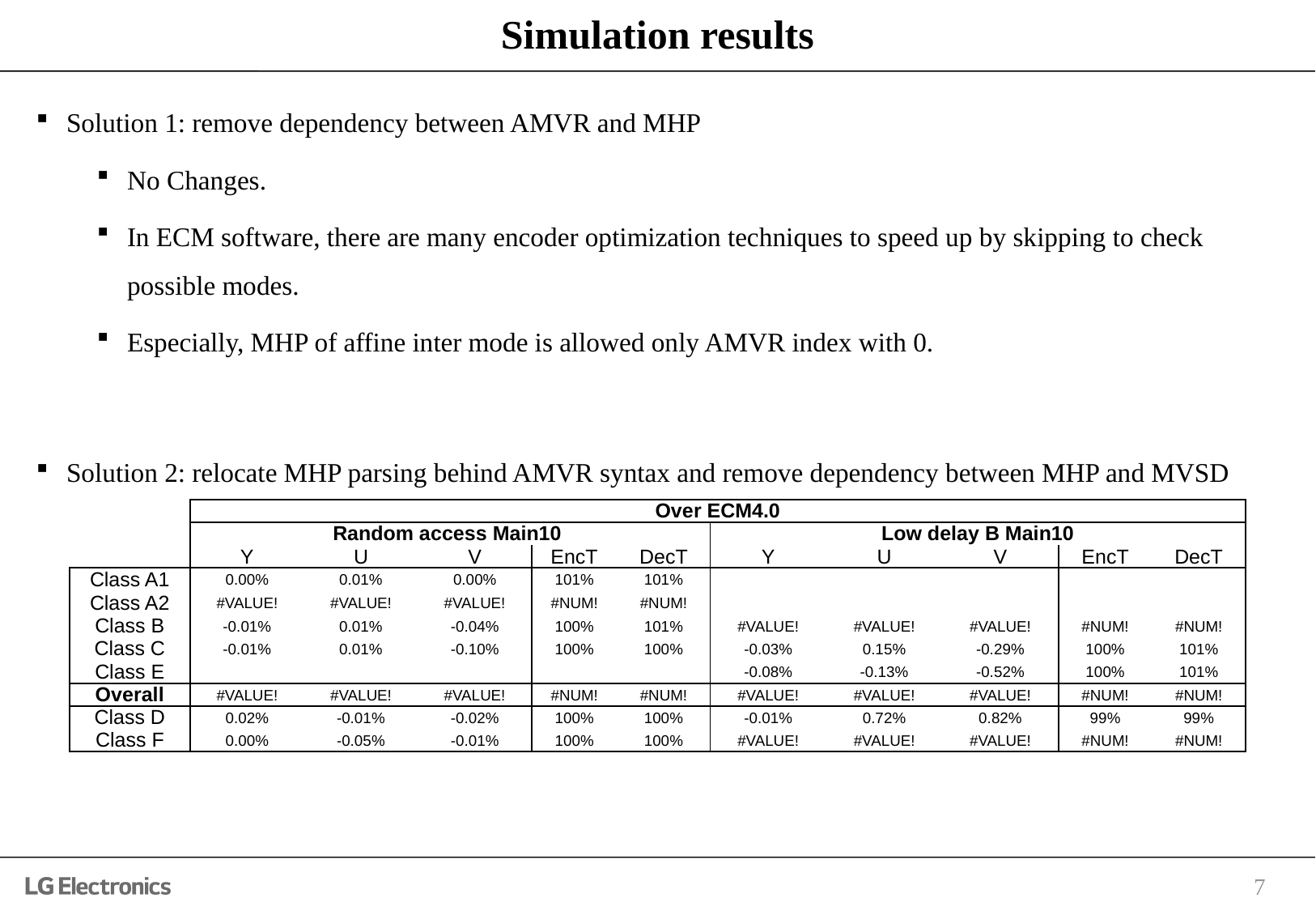

# Simulation results
Solution 1: remove dependency between AMVR and MHP
No Changes.
In ECM software, there are many encoder optimization techniques to speed up by skipping to check possible modes.
Especially, MHP of affine inter mode is allowed only AMVR index with 0.

Solution 2: relocate MHP parsing behind AMVR syntax and remove dependency between MHP and MVSD

|  | Over ECM4.0 |  |  |  |  |  |  |  |  |  |
| --- | --- | --- | --- | --- | --- | --- | --- | --- | --- | --- |
|  | Random access Main10 |  |  |  |  | Low delay B Main10 |  |  |  |  |
|  | Y | U | V | EncT | DecT | Y | U | V | EncT | DecT |
| Class A1 | 0.00% | 0.01% | 0.00% | 101% | 101% |  |  |  |  |  |
| Class A2 | #VALUE! | #VALUE! | #VALUE! | #NUM! | #NUM! |  |  |  |  |  |
| Class B | -0.01% | 0.01% | -0.04% | 100% | 101% | #VALUE! | #VALUE! | #VALUE! | #NUM! | #NUM! |
| Class C | -0.01% | 0.01% | -0.10% | 100% | 100% | -0.03% | 0.15% | -0.29% | 100% | 101% |
| Class E |  |  |  |  |  | -0.08% | -0.13% | -0.52% | 100% | 101% |
| Overall | #VALUE! | #VALUE! | #VALUE! | #NUM! | #NUM! | #VALUE! | #VALUE! | #VALUE! | #NUM! | #NUM! |
| Class D | 0.02% | -0.01% | -0.02% | 100% | 100% | -0.01% | 0.72% | 0.82% | 99% | 99% |
| Class F | 0.00% | -0.05% | -0.01% | 100% | 100% | #VALUE! | #VALUE! | #VALUE! | #NUM! | #NUM! |
7